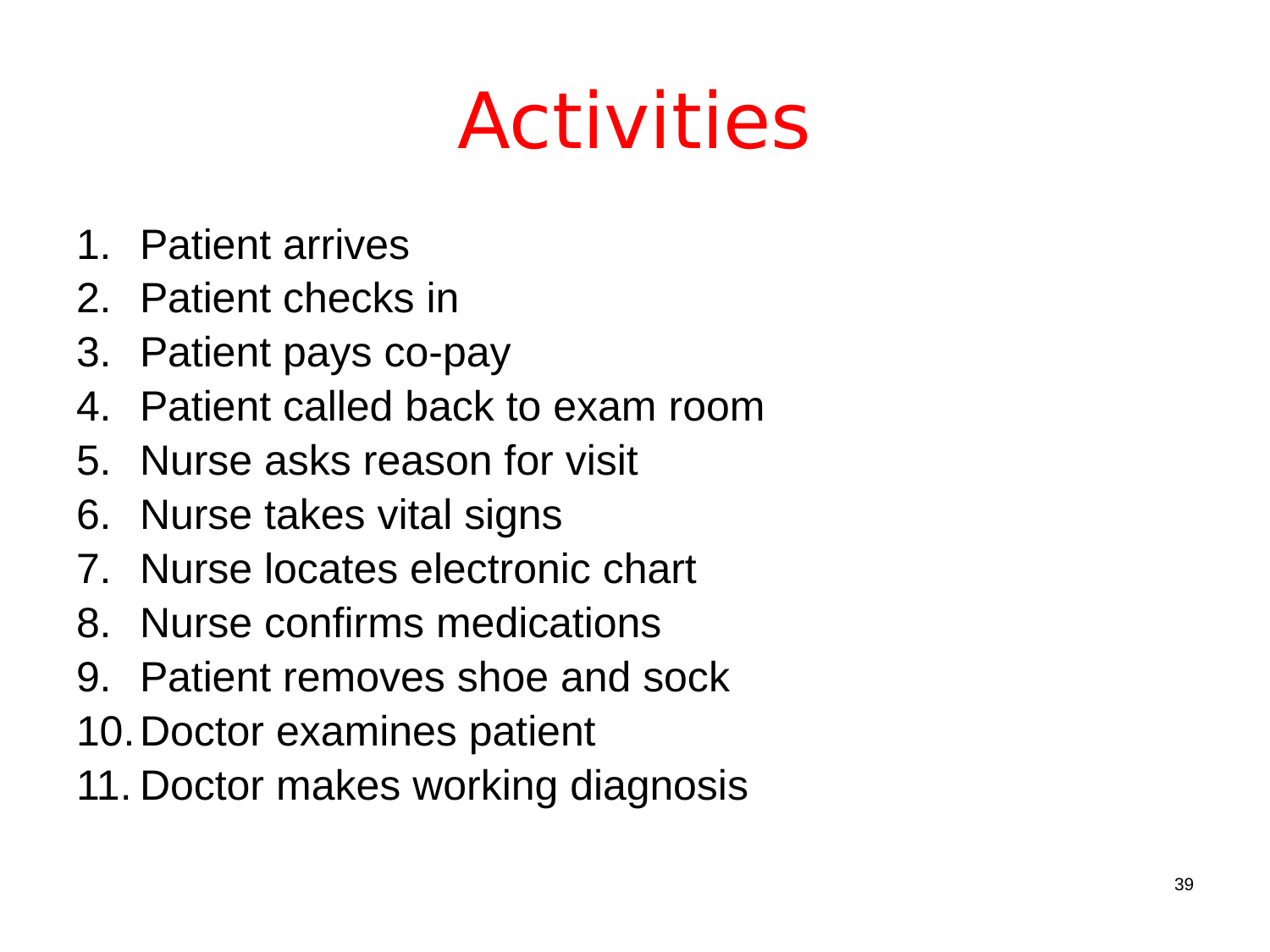

# Activities
Patient arrives
Patient checks in
Patient pays co-pay
Patient called back to exam room
Nurse asks reason for visit
Nurse takes vital signs
Nurse locates electronic chart
Nurse confirms medications
Patient removes shoe and sock
Doctor examines patient
Doctor makes working diagnosis
39